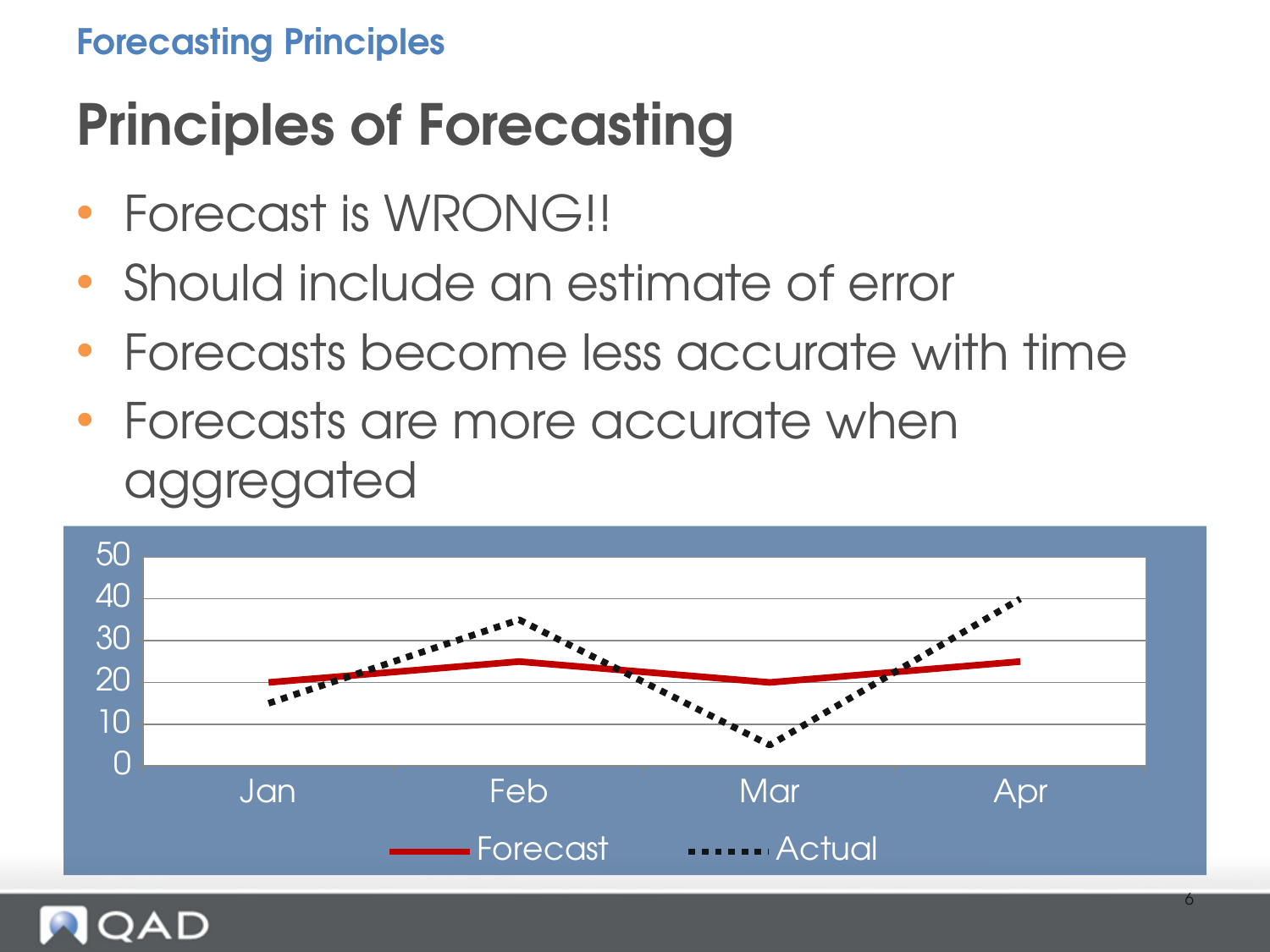

Forecasting Principles
# Principles of Forecasting
Forecast is WRONG!!
Should include an estimate of error
Forecasts become less accurate with time
Forecasts are more accurate when aggregated

### Chart

| Category | Forecast | Actual |
|---|---|---|
| Jan | 20.0 | 15.0 |
| Feb | 25.0 | 35.0 |
| Mar | 20.0 | 5.0 |
| Apr | 25.0 | 40.0 |
6